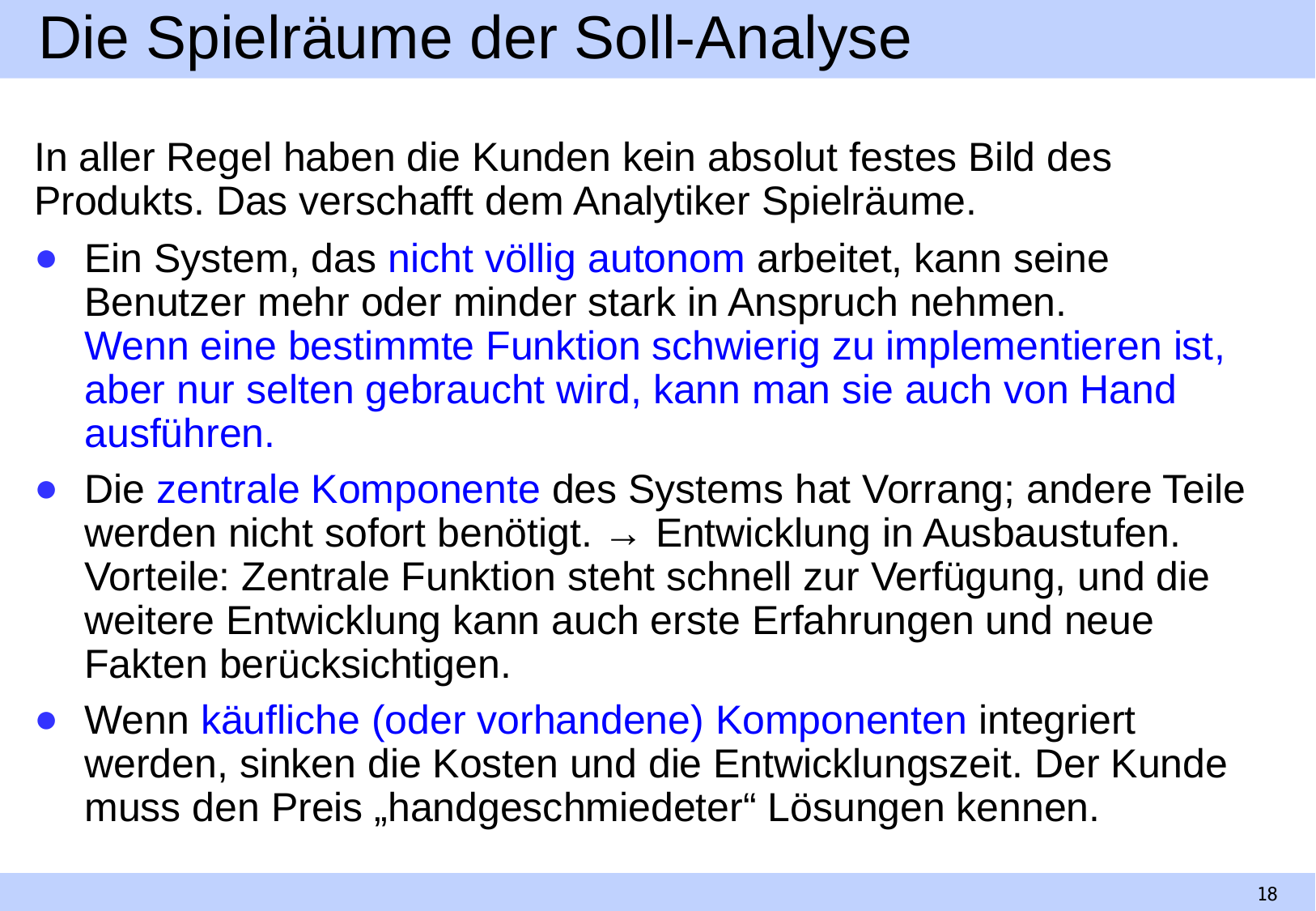

# Die Spielräume der Soll-Analyse
In aller Regel haben die Kunden kein absolut festes Bild des Produkts. Das verschafft dem Analytiker Spielräume.
Ein System, das nicht völlig autonom arbeitet, kann seine Benutzer mehr oder minder stark in Anspruch nehmen.
Wenn eine bestimmte Funktion schwierig zu implementieren ist, aber nur selten gebraucht wird, kann man sie auch von Hand ausführen.
Die zentrale Komponente des Systems hat Vorrang; andere Teile werden nicht sofort benötigt. → Entwicklung in Ausbaustufen. Vorteile: Zentrale Funktion steht schnell zur Verfügung, und die weitere Entwicklung kann auch erste Erfahrungen und neue Fakten berücksichtigen.
Wenn käufliche (oder vorhandene) Komponenten integriert werden, sinken die Kosten und die Entwicklungszeit. Der Kunde muss den Preis „handgeschmiedeter“ Lösungen kennen.

18